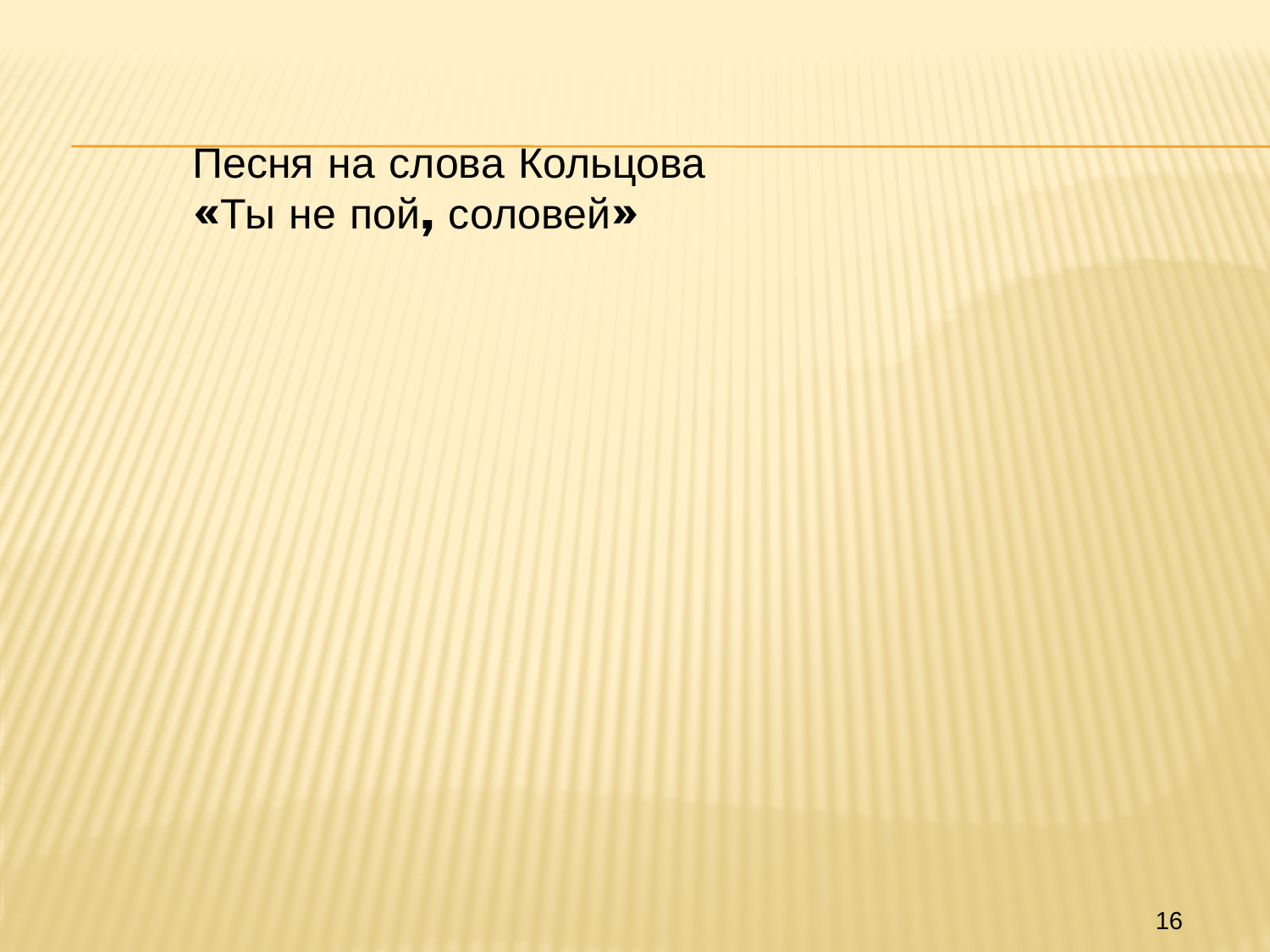

#

Песня на слова Кольцова
«Ты не пой, соловей»

16